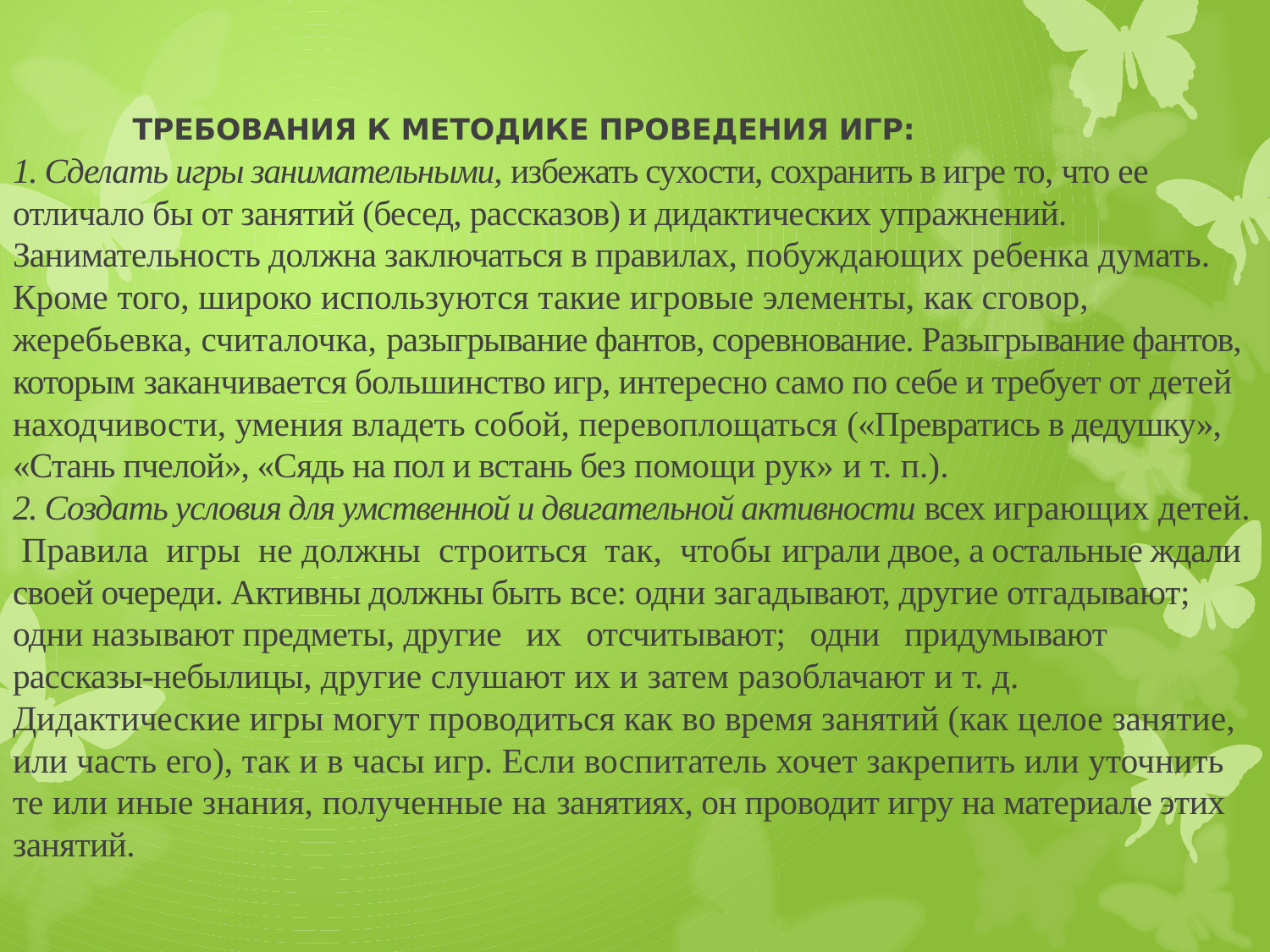

# ТРЕБОВАНИЯ К МЕТОДИКЕ ПРОВЕДЕНИЯ ИГР: 1. Сделать игры занимательными, избежать сухости, сохранить в игре то, что ее отличало бы от занятий (бесед, рассказов) и дидактических упражнений. Занимательность должна заключаться в правилах, побуждающих ребенка думать. Кроме того, широко используются такие игровые элементы, как сговор, жеребьевка, считалочка, разыгрывание фантов, соревнование. Разыгрывание фантов, которым заканчивается большинство игр, интересно само по себе и требует от детей находчивости, умения владеть собой, перевоплощаться («Превратись в дедушку», «Стань пчелой», «Сядь на пол и встань без помощи рук» и т. п.). 2. Создать условия для умственной и двигательной активности всех играющих детей.  Правила  игры  не должны  строиться  так,  чтобы играли двое, а остальные ждали своей очереди. Активны должны быть все: одни загадывают, другие отгадывают; одни называют предметы, другие   их   отсчитывают;   одни   придумывают   рассказы-небылицы, другие слушают их и затем разоблачают и т. д. Дидактические игры могут проводиться как во время занятий (как целое занятие, или часть его), так и в часы игр. Если воспитатель хочет закрепить или уточнить те или иные знания, полученные на занятиях, он проводит игру на материале этих занятий.